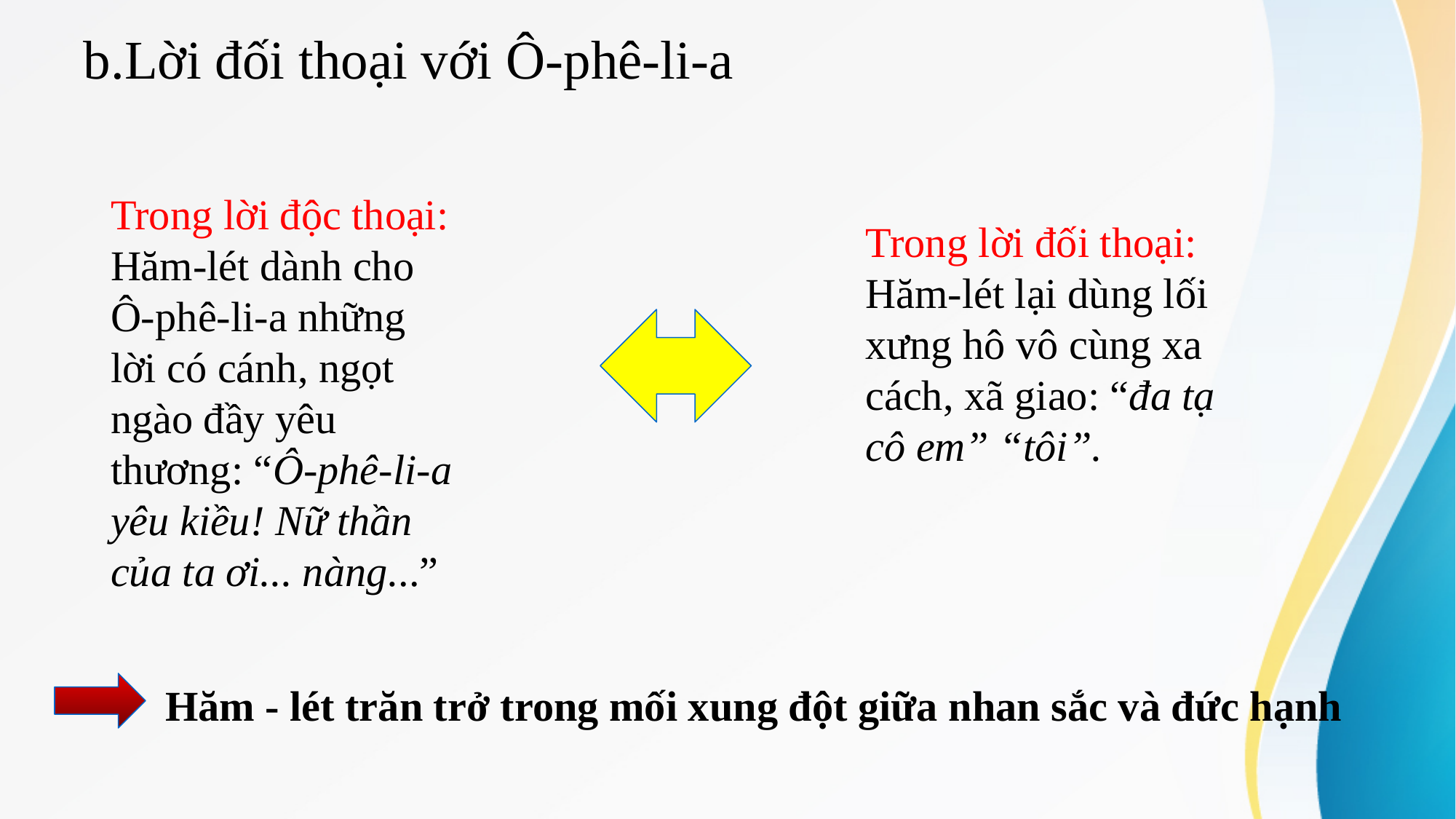

# b.Lời đối thoại với Ô-phê-li-a
Trong lời độc thoại: Hăm-lét dành cho Ô-phê-li-a những lời có cánh, ngọt ngào đầy yêu thương: “Ô-phê-li-a yêu kiều! Nữ thần của ta ơi... nàng...”
Trong lời đối thoại: Hăm-lét lại dùng lối xưng hô vô cùng xa cách, xã giao: “đa tạ cô em” “tôi”.

Hăm - lét trăn trở trong mối xung đột giữa nhan sắc và đức hạnh